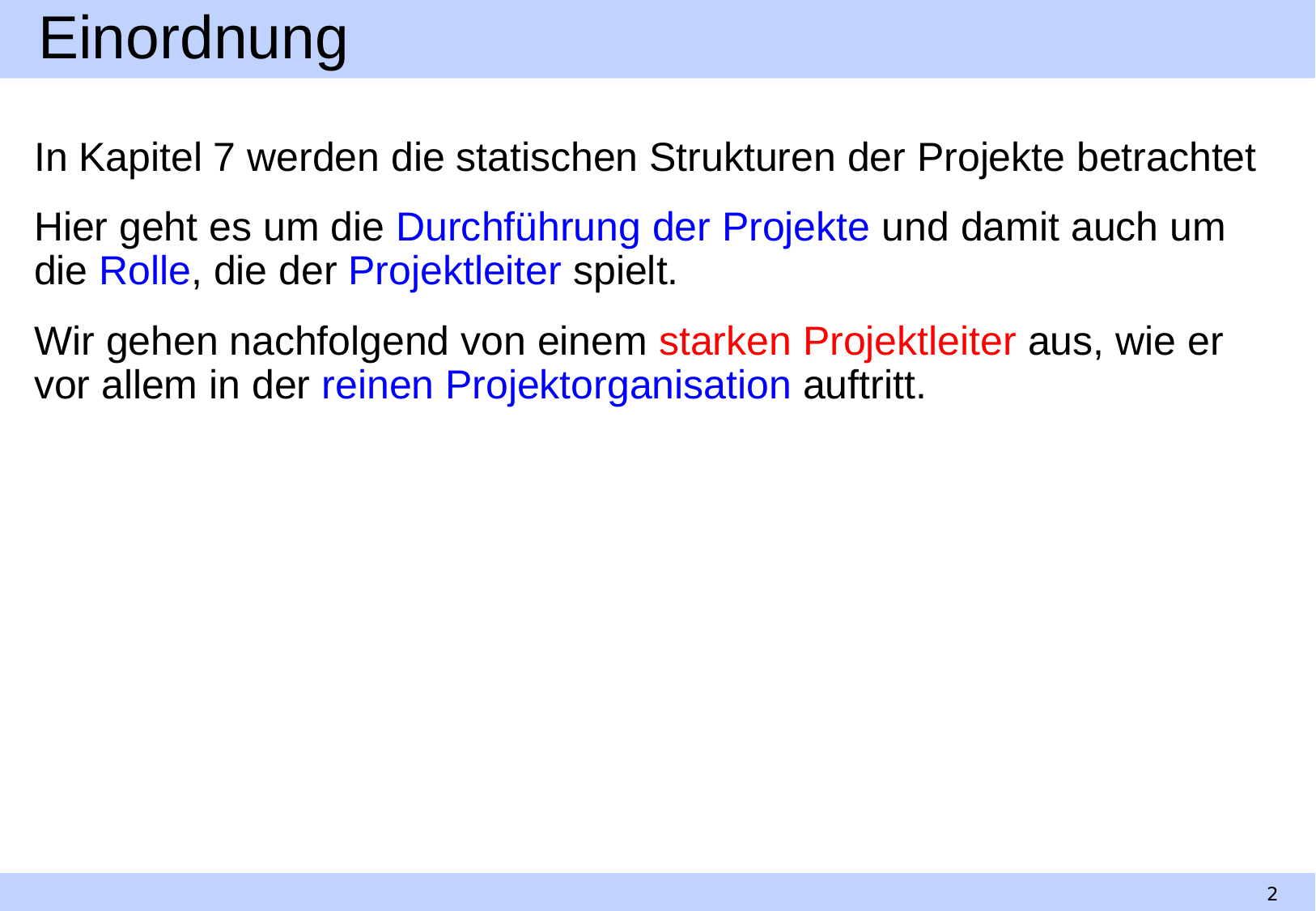

# Einordnung
In Kapitel 7 werden die statischen Strukturen der Projekte betrachtet
Hier geht es um die Durchführung der Projekte und damit auch um die Rolle, die der Projektleiter spielt.
Wir gehen nachfolgend von einem starken Projektleiter aus, wie er vor allem in der reinen Projektorganisation auftritt.
2